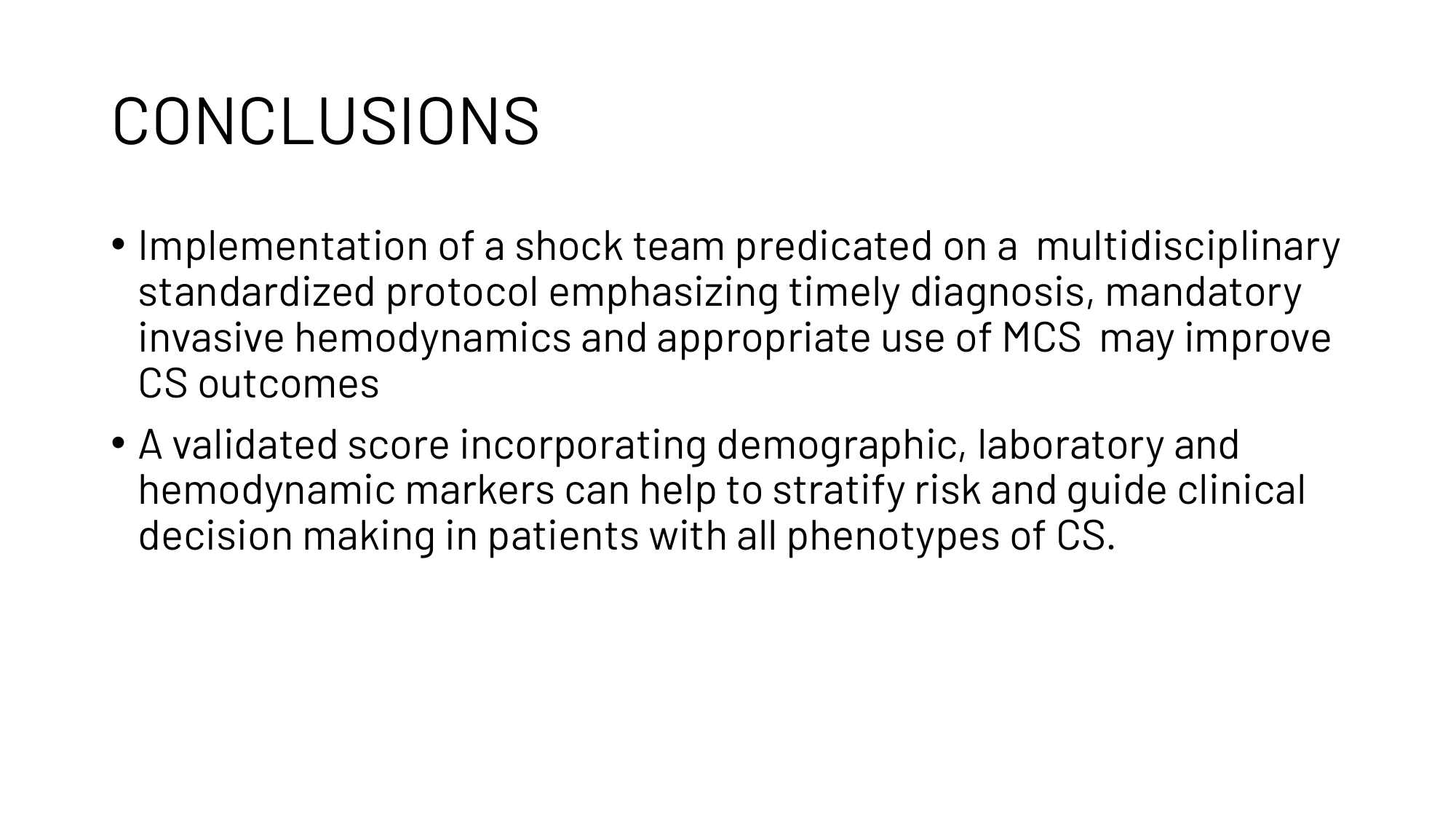

# CONCLUSIONS
Implementation of a shock team predicated on a  multidisciplinary standardized protocol emphasizing timely diagnosis, mandatory invasive hemodynamics and appropriate use of MCS  may improve CS outcomes
A validated score incorporating demographic, laboratory and hemodynamic markers can help to stratify risk and guide clinical decision making in patients with all phenotypes of CS.